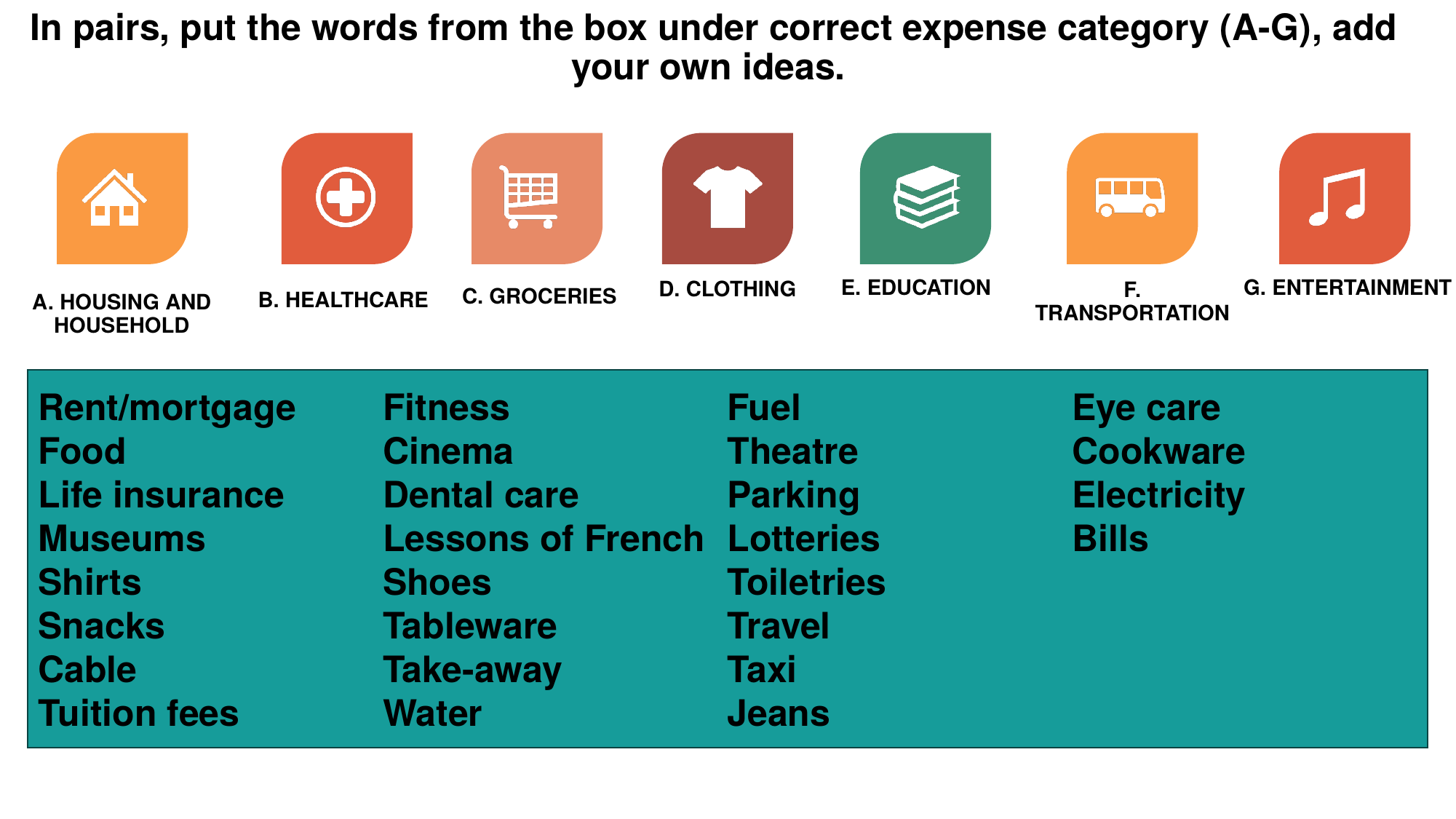

# In pairs, put the words from the box under correct expense category (A-G), add your own ideas.
A. Housing and household
B. Healthcare
C. Groceries
D. Clothing
E. Education
F. Transportation
G. Entertainment
Rent/mortgage
Food
Life insurance
Museums
Shirts
Snacks
Cable
Tuition fees
Fitness
Cinema
Dental care
Lessons of French
Shoes
Tableware
Take-away
Water
Fuel
Theatre
Parking
Lotteries
Toiletries
Travel
Taxi
Jeans
Eye care
Cookware
Electricity
Bills